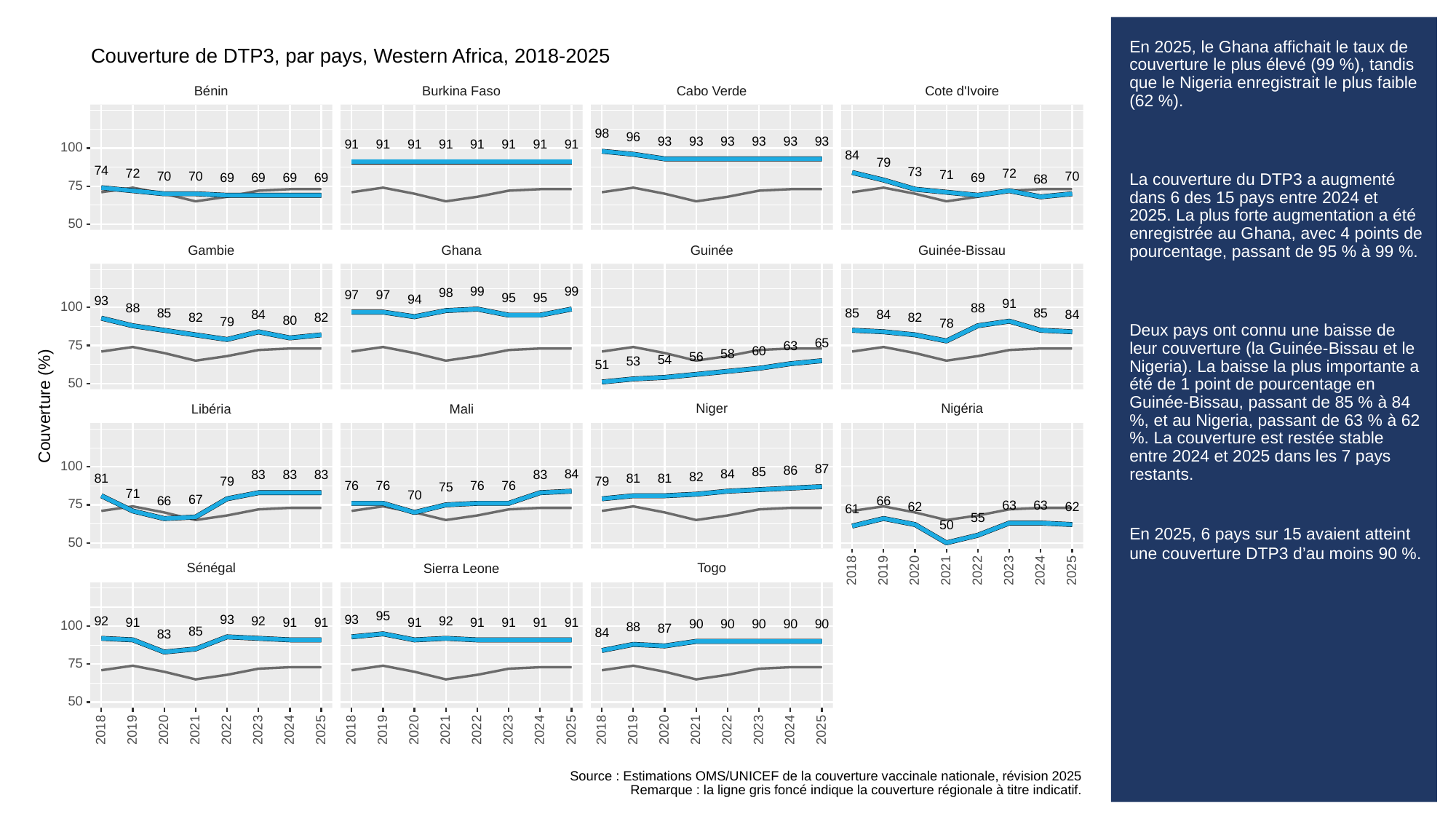

# En 2025, le Ghana affichait le taux de couverture le plus élevé (99 %), tandis que le Nigeria enregistrait le plus faible (62 %).

La couverture du DTP3 a augmenté dans 6 des 15 pays entre 2024 et 2025. La plus forte augmentation a été enregistrée au Ghana, avec 4 points de pourcentage, passant de 95 % à 99 %.

Deux pays ont connu une baisse de leur couverture (la Guinée-Bissau et le Nigeria). La baisse la plus importante a été de 1 point de pourcentage en Guinée-Bissau, passant de 85 % à 84 %, et au Nigeria, passant de 63 % à 62 %. La couverture est restée stable entre 2024 et 2025 dans les 7 pays restants.

En 2025, 6 pays sur 15 avaient atteint une couverture DTP3 d’au moins 90 %.

Couverture de DTP3, par pays, Western Africa, 2018-2025
Cabo Verde
Cote d'Ivoire
Bénin
Burkina Faso

98
96
93
93
93
93
93
93
91
91
91
91
91
91
91
91
100

84

79

74

73
72
72
71
70
70
70

69
69
69
69
69
68
75

50

Gambie
Ghana
Guinée
Guinée-Bissau

99
99

98
97
97
95
95
94
93
91
100
88
88

85
85
85

84
84
84
82
82
82
80
79

78

65
75
63

60

58
56
54
53
51

50

Couverture (%)
Nigéria
Niger
Libéria
Mali

100
87
86

85
84
84
83
83
83
83
82
81
81
81
79
79
76
76
76
76
75

71
70

67
66
66
75
63
63
62
62
61

55

50

50

Sénégal
Togo
Sierra Leone
2023
2018
2019
2020
2021
2022
2024
2025

95
93
93
92
92
92
91
91
91
91
91
91
91
91
90
90
90
90
90
100
88
87

85
84
83

75

50

2023
2023
2023
2018
2019
2020
2021
2022
2024
2025
2018
2019
2020
2021
2022
2024
2025
2018
2019
2020
2021
2022
2024
2025
Source : Estimations OMS/UNICEF de la couverture vaccinale nationale, révision 2025
Remarque : la ligne gris foncé indique la couverture régionale à titre indicatif.